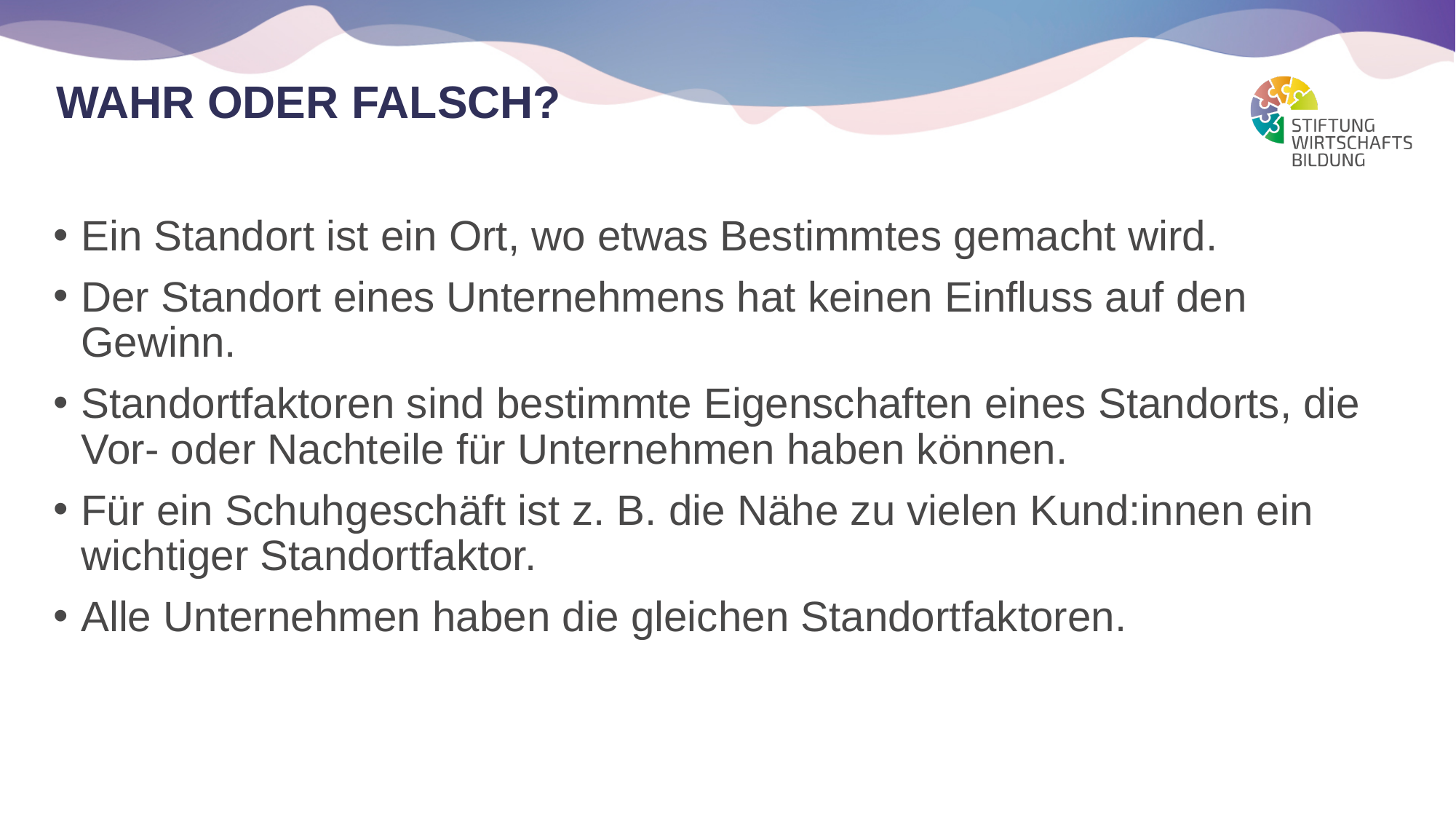

# Wahr oder Falsch?
Ein Standort ist ein Ort, wo etwas Bestimmtes gemacht wird.
Der Standort eines Unternehmens hat keinen Einfluss auf den Gewinn.
Standortfaktoren sind bestimmte Eigenschaften eines Standorts, die Vor- oder Nachteile für Unternehmen haben können.
Für ein Schuhgeschäft ist z. B. die Nähe zu vielen Kund:innen ein wichtiger Standortfaktor.
Alle Unternehmen haben die gleichen Standortfaktoren.